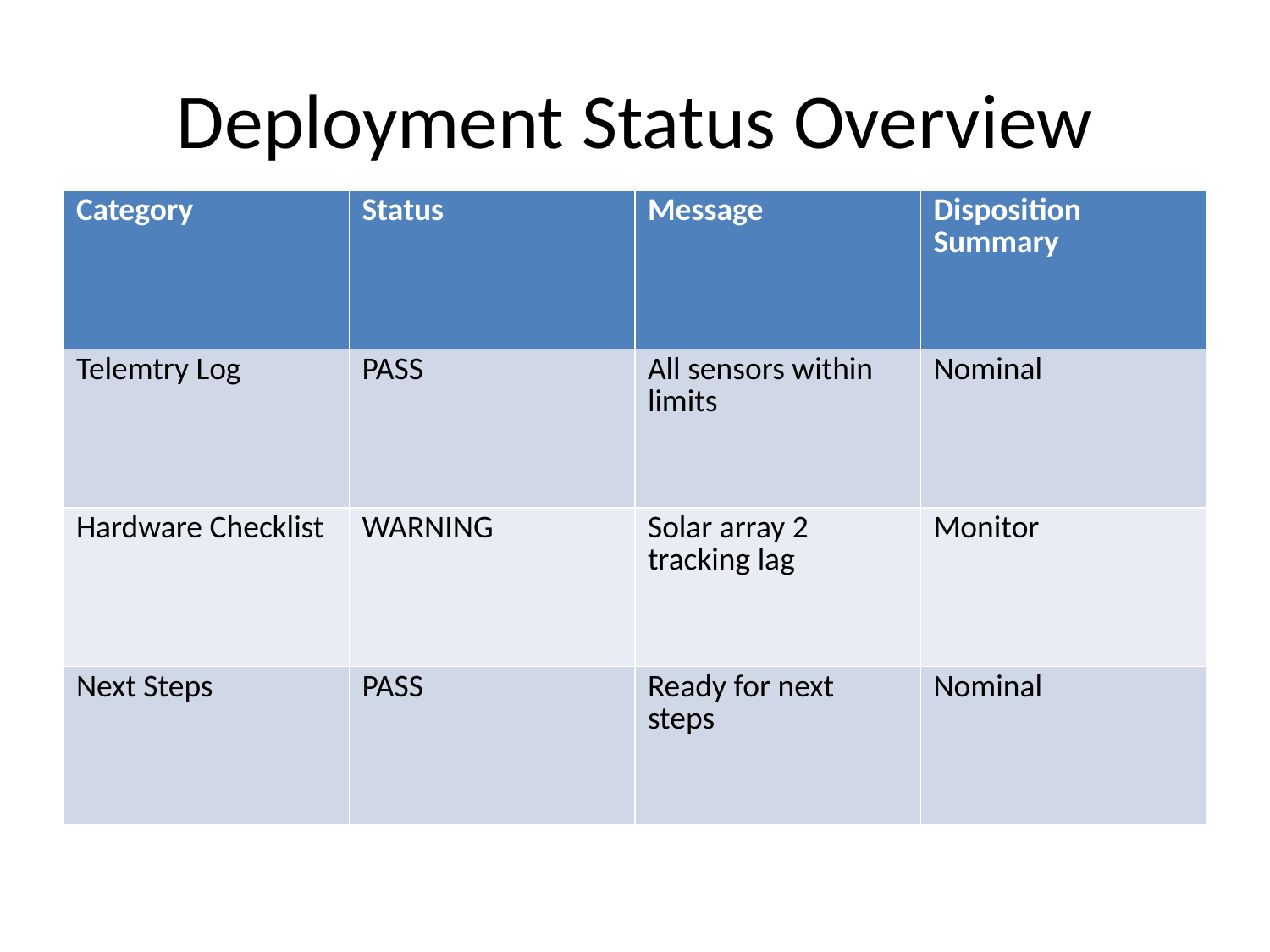

# Deployment Status Overview
| Category | Status | Message | Disposition Summary |
| --- | --- | --- | --- |
| Telemtry Log | PASS | All sensors within limits | Nominal |
| Hardware Checklist | WARNING | Solar array 2 tracking lag | Monitor |
| Next Steps | PASS | Ready for next steps | Nominal |